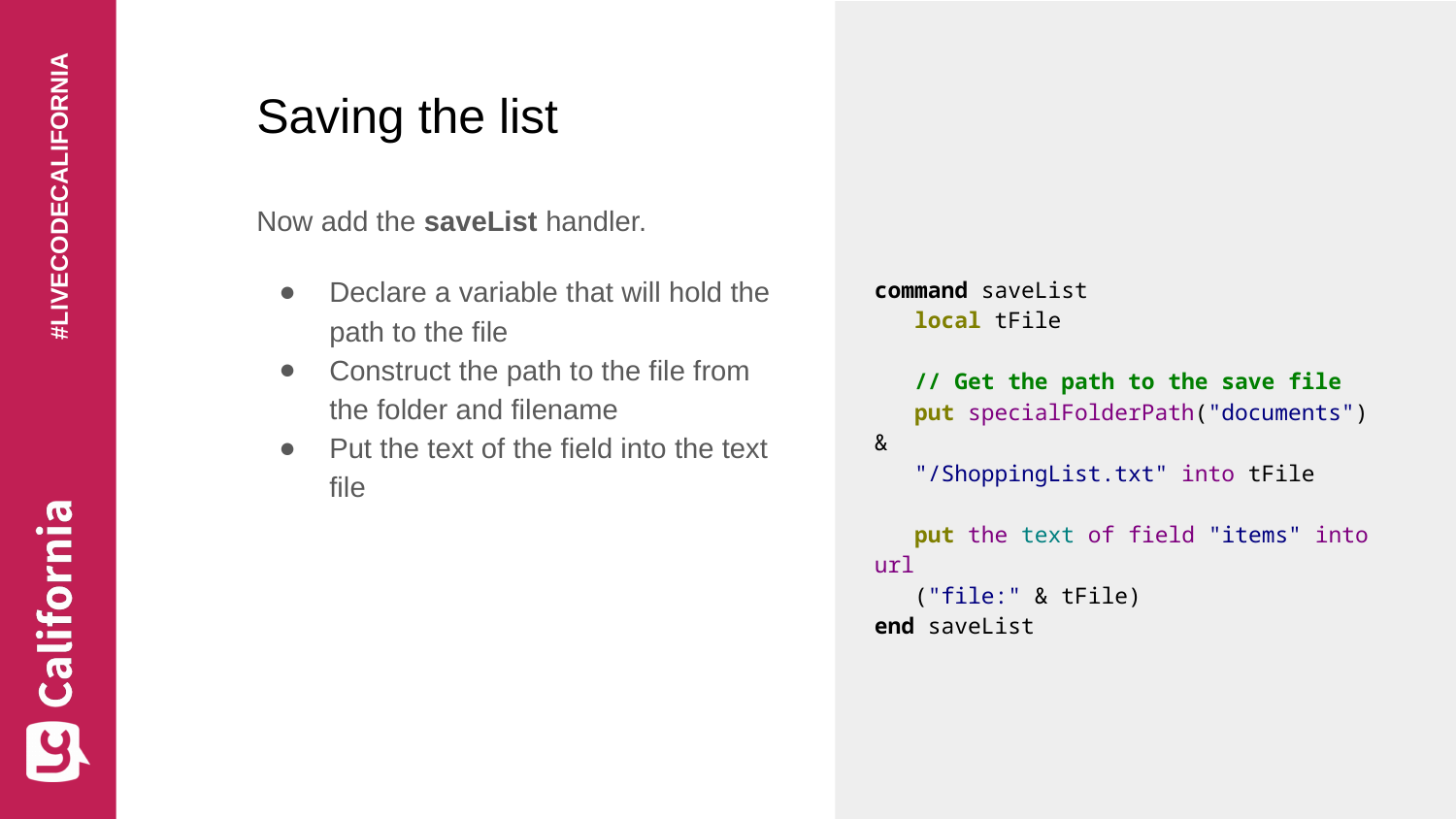

# Saving the list
Now add the saveList handler.
Declare a variable that will hold the path to the file
Construct the path to the file from the folder and filename
Put the text of the field into the text file

command saveList
   local tFile

   // Get the path to the save file
   put specialFolderPath("documents") &
   "/ShoppingList.txt" into tFile

   put the text of field "items" into url
   ("file:" & tFile)
end saveList